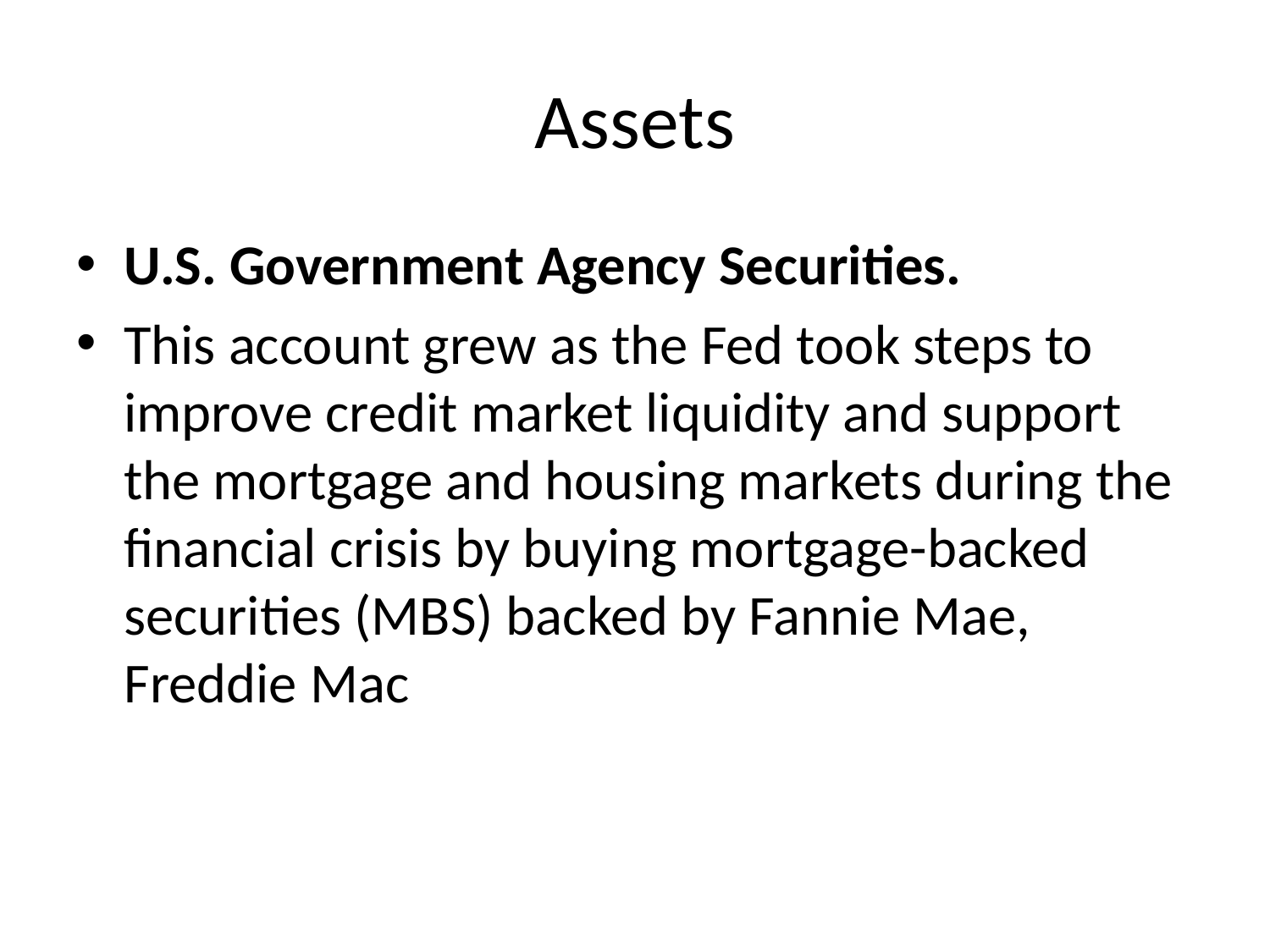

# Assets
U.S. Government Agency Securities.
This account grew as the Fed took steps to improve credit market liquidity and support the mortgage and housing markets during the financial crisis by buying mortgage-backed securities (MBS) backed by Fannie Mae, Freddie Mac